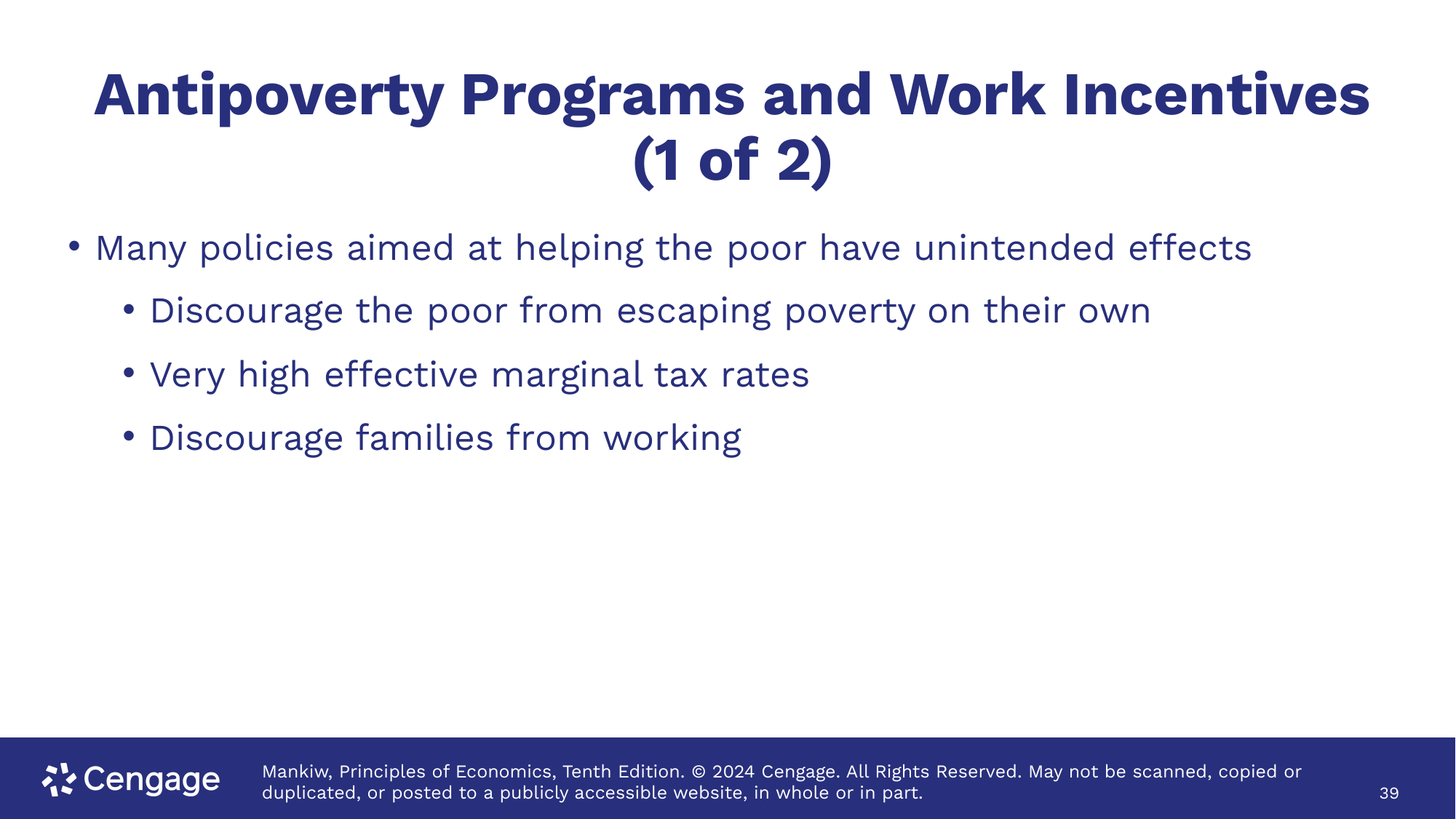

# Antipoverty Programs and Work Incentives (1 of 2)
Many policies aimed at helping the poor have unintended effects
Discourage the poor from escaping poverty on their own
Very high effective marginal tax rates
Discourage families from working